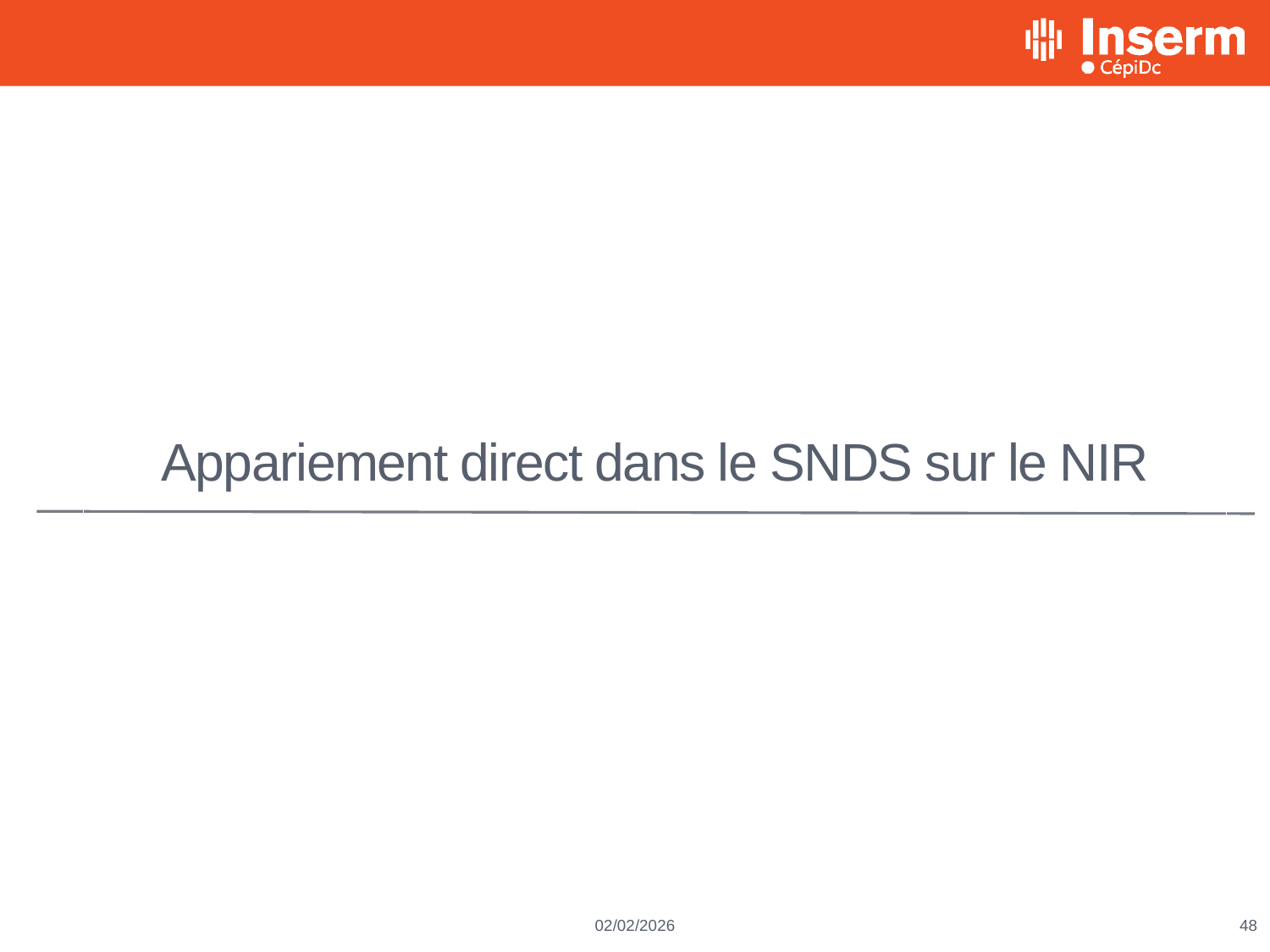

# Appariement direct dans le SNDS sur le NIR